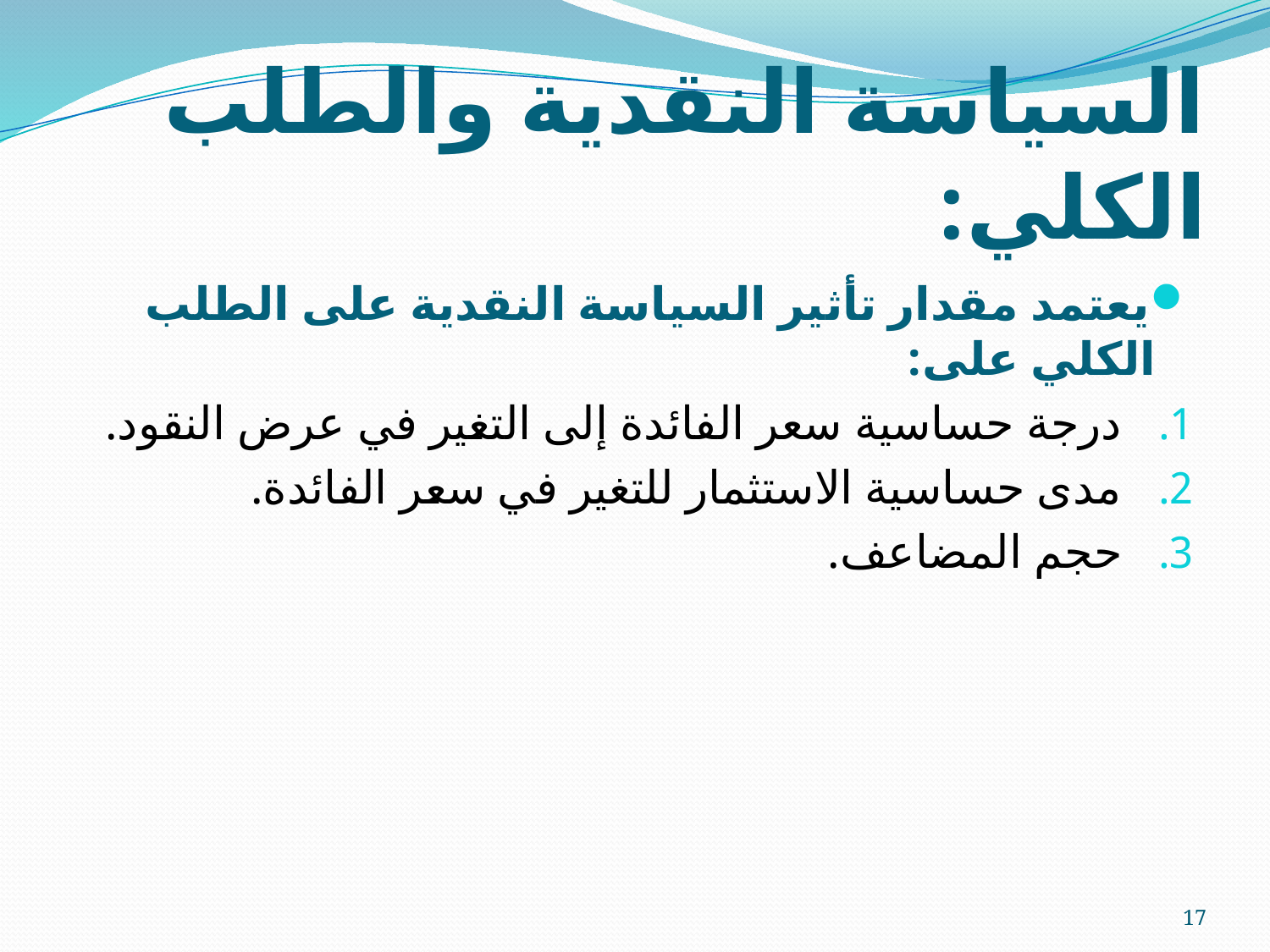

# السياسة النقدية والطلب الكلي:
يعتمد مقدار تأثير السياسة النقدية على الطلب الكلي على:
درجة حساسية سعر الفائدة إلى التغير في عرض النقود.
مدى حساسية الاستثمار للتغير في سعر الفائدة.
حجم المضاعف.
17